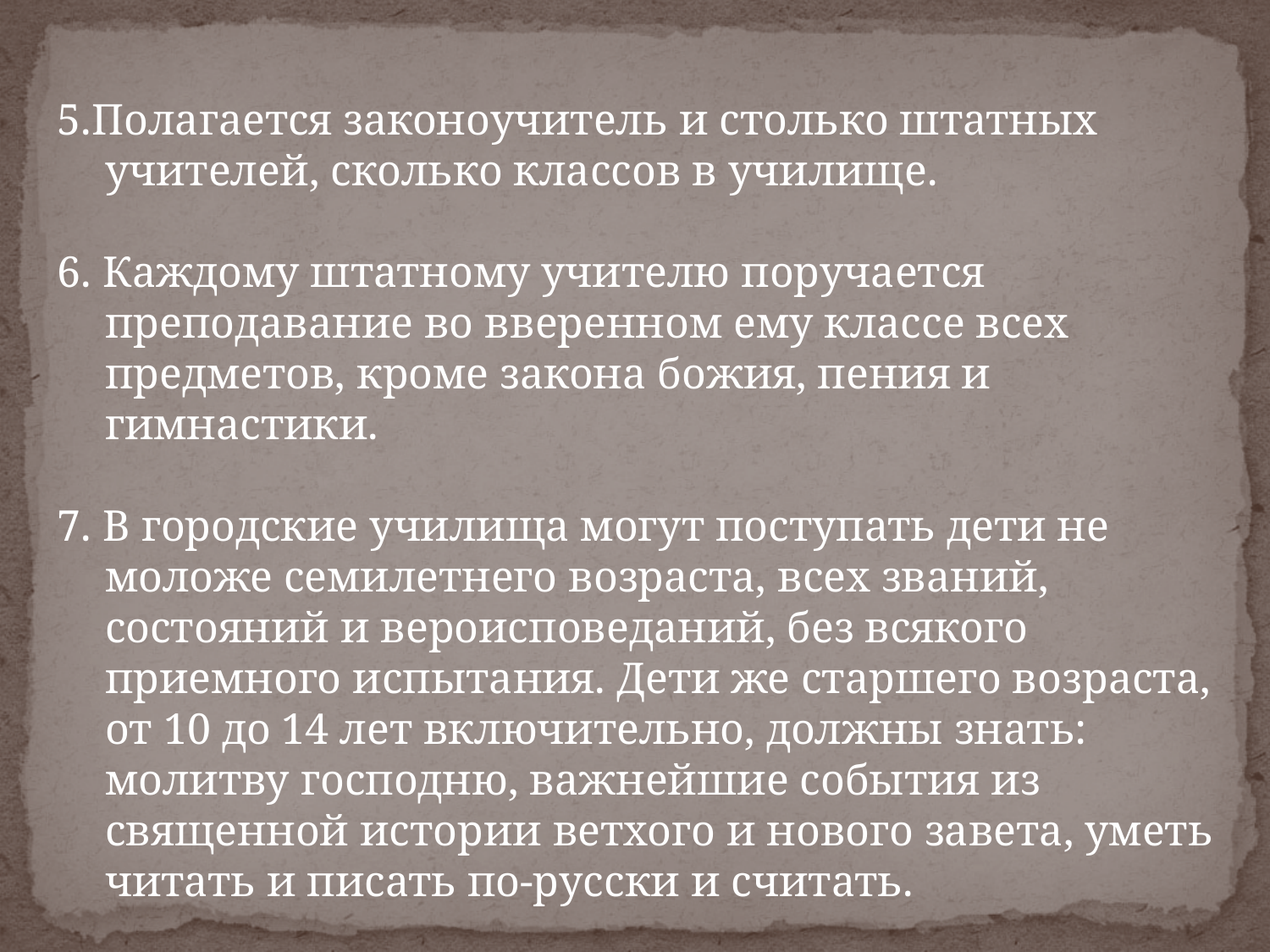

5.Полагается законоучитель и столько штатных учителей, сколько классов в училище.

6. Каждому штатному учителю поручается преподавание во вверенном ему классе всех предметов, кроме закона божия, пения и гимнастики.

7. В городские училища могут поступать дети не моложе семилетнего возраста, всех званий, состояний и вероисповеданий, без всякого приемного испытания. Дети же старшего возраста, от 10 до 14 лет включительно, должны знать: молитву господню, важнейшие события из священной истории ветхого и нового завета, уметь читать и писать по-русски и считать.